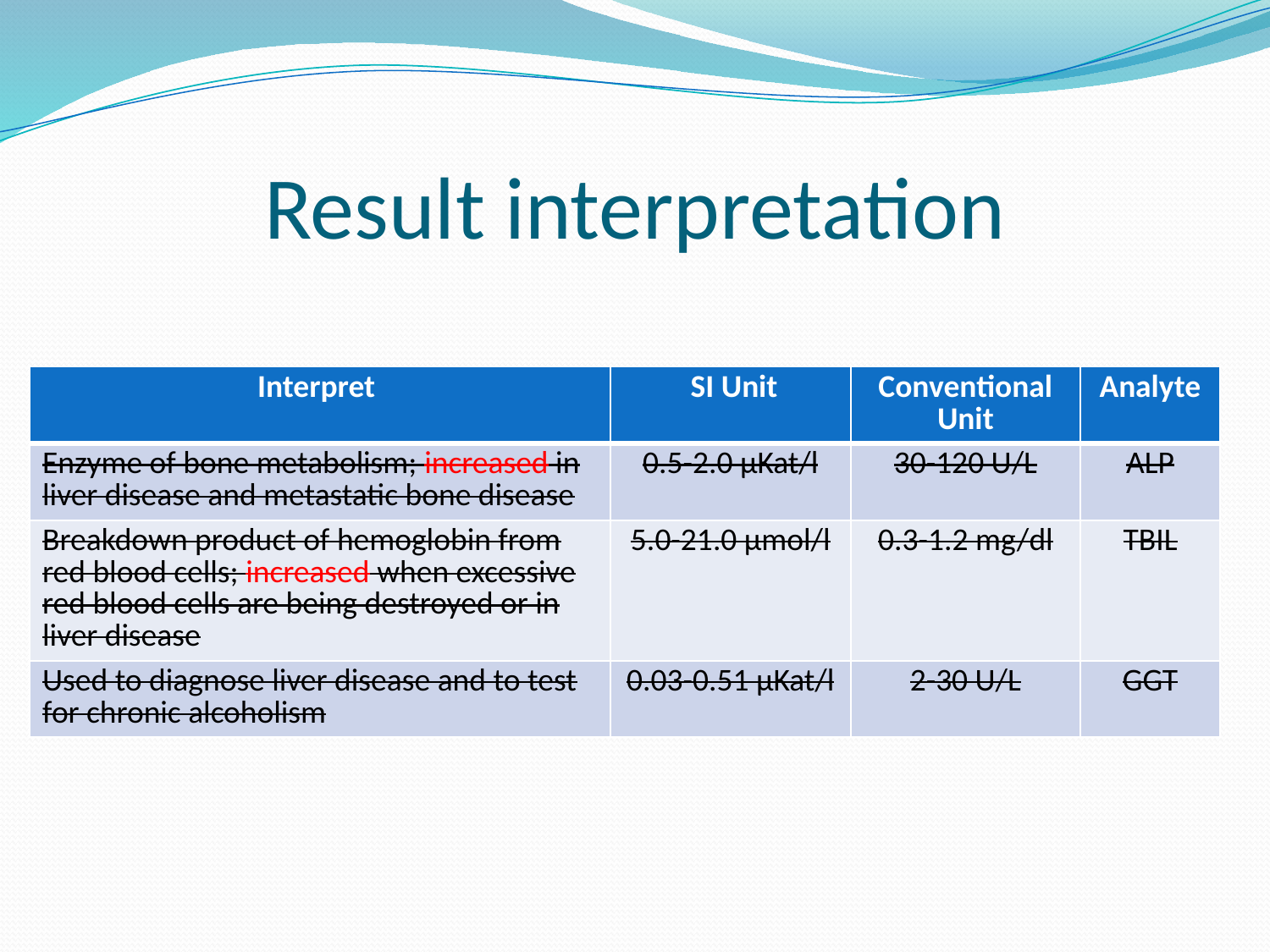

# Result interpretation
| Interpret | SI Unit | Conventional Unit | Analyte |
| --- | --- | --- | --- |
| Enzyme of bone metabolism; increased in liver disease and metastatic bone disease | 0.5-2.0 µKat/l | 30-120 U/L | ALP |
| Breakdown product of hemoglobin from red blood cells; increased when excessive red blood cells are being destroyed or in liver disease | 5.0-21.0 µmol/l | 0.3-1.2 mg/dl | TBIL |
| Used to diagnose liver disease and to test for chronic alcoholism | 0.03-0.51 µKat/l | 2-30 U/L | GGT |